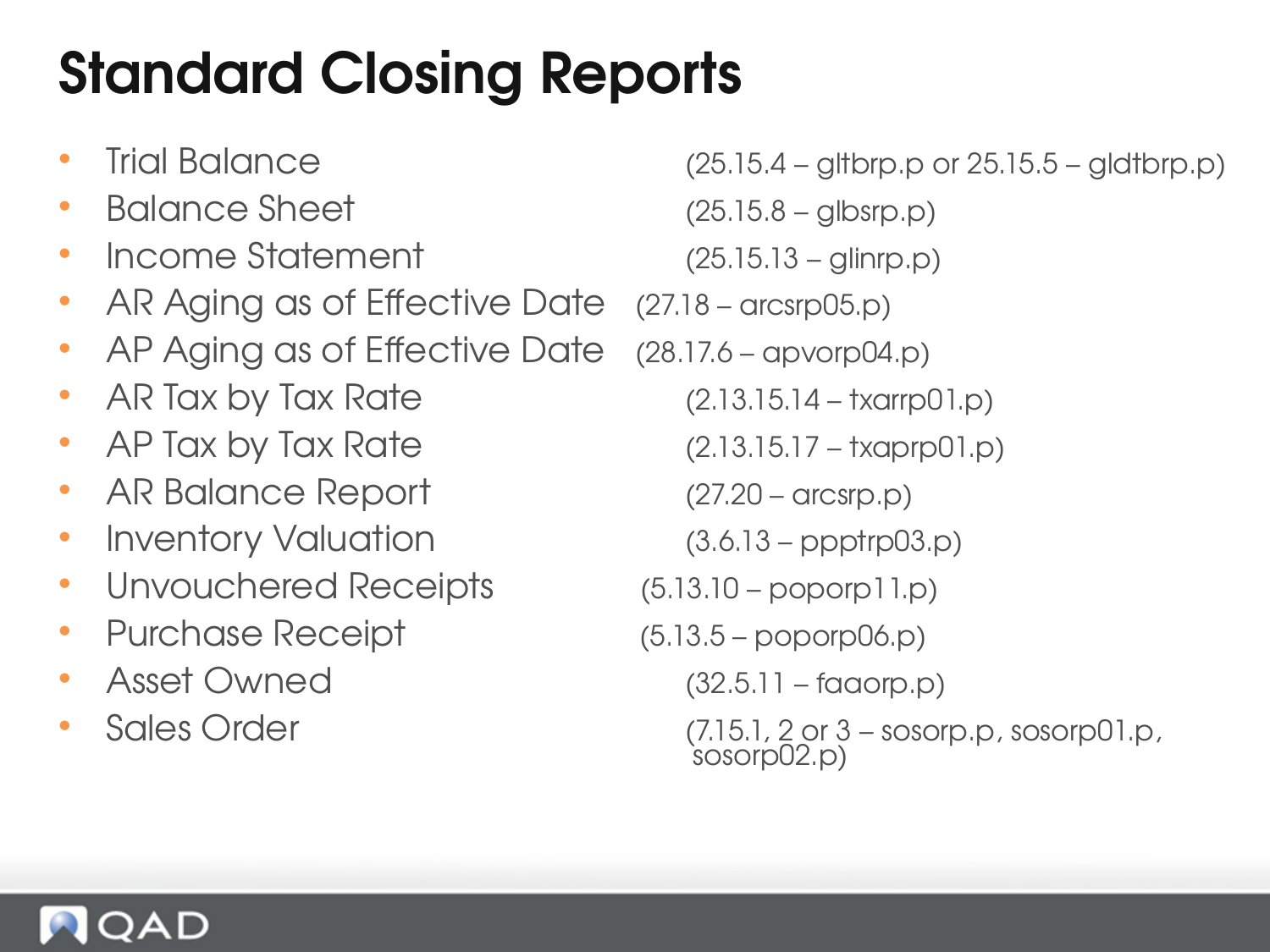

Standard Closing Reports
Trial Balance	    (25.15.4 – gltbrp.p or 25.15.5 – gldtbrp.p)
Balance Sheet	    (25.15.8 – glbsrp.p)
Income Statement	    (25.15.13 – glinrp.p)
AR Aging as of Effective Date   (27.18 – arcsrp05.p)
AP Aging as of Effective Date   (28.17.6 – apvorp04.p)
AR Tax by Tax Rate	    (2.13.15.14 – txarrp01.p)
AP Tax by Tax Rate	    (2.13.15.17 – txaprp01.p)
AR Balance Report	    (27.20 – arcsrp.p)
Inventory Valuation	    (3.6.13 – ppptrp03.p)
Unvouchered Receipts               (5.13.10 – poporp11.p)
Purchase Receipt                        (5.13.5 – poporp06.p)
Asset Owned	    (32.5.11 – faaorp.p)
Sales Order	    (7.15.1, 2 or 3 – sosorp.p, sosorp01.p,
	      sosorp02.p)